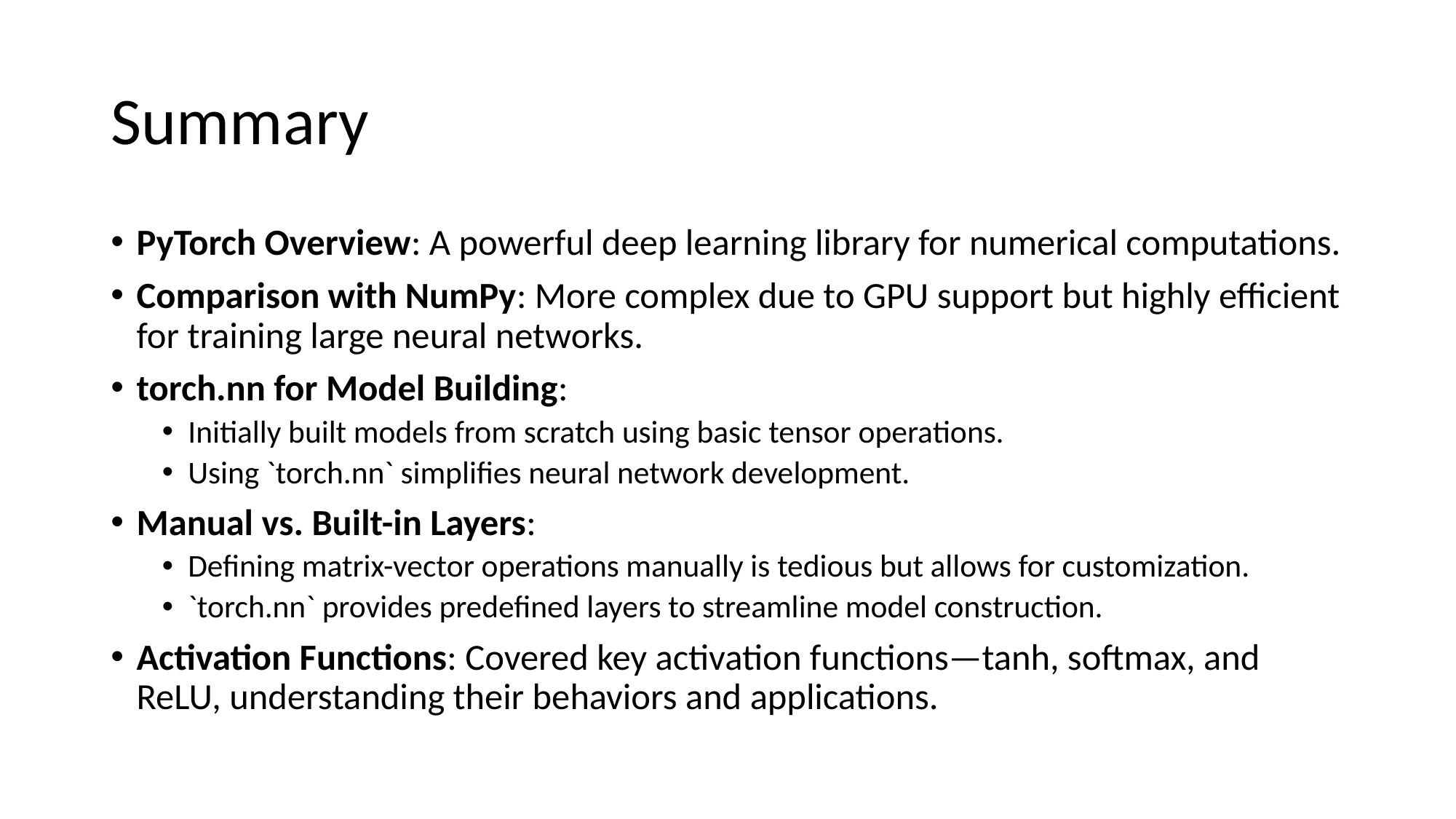

# Summary
PyTorch Overview: A powerful deep learning library for numerical computations.
Comparison with NumPy: More complex due to GPU support but highly efficient for training large neural networks.
torch.nn for Model Building:
Initially built models from scratch using basic tensor operations.
Using `torch.nn` simplifies neural network development.
Manual vs. Built-in Layers:
Defining matrix-vector operations manually is tedious but allows for customization.
`torch.nn` provides predefined layers to streamline model construction.
Activation Functions: Covered key activation functions—tanh, softmax, and ReLU, understanding their behaviors and applications.